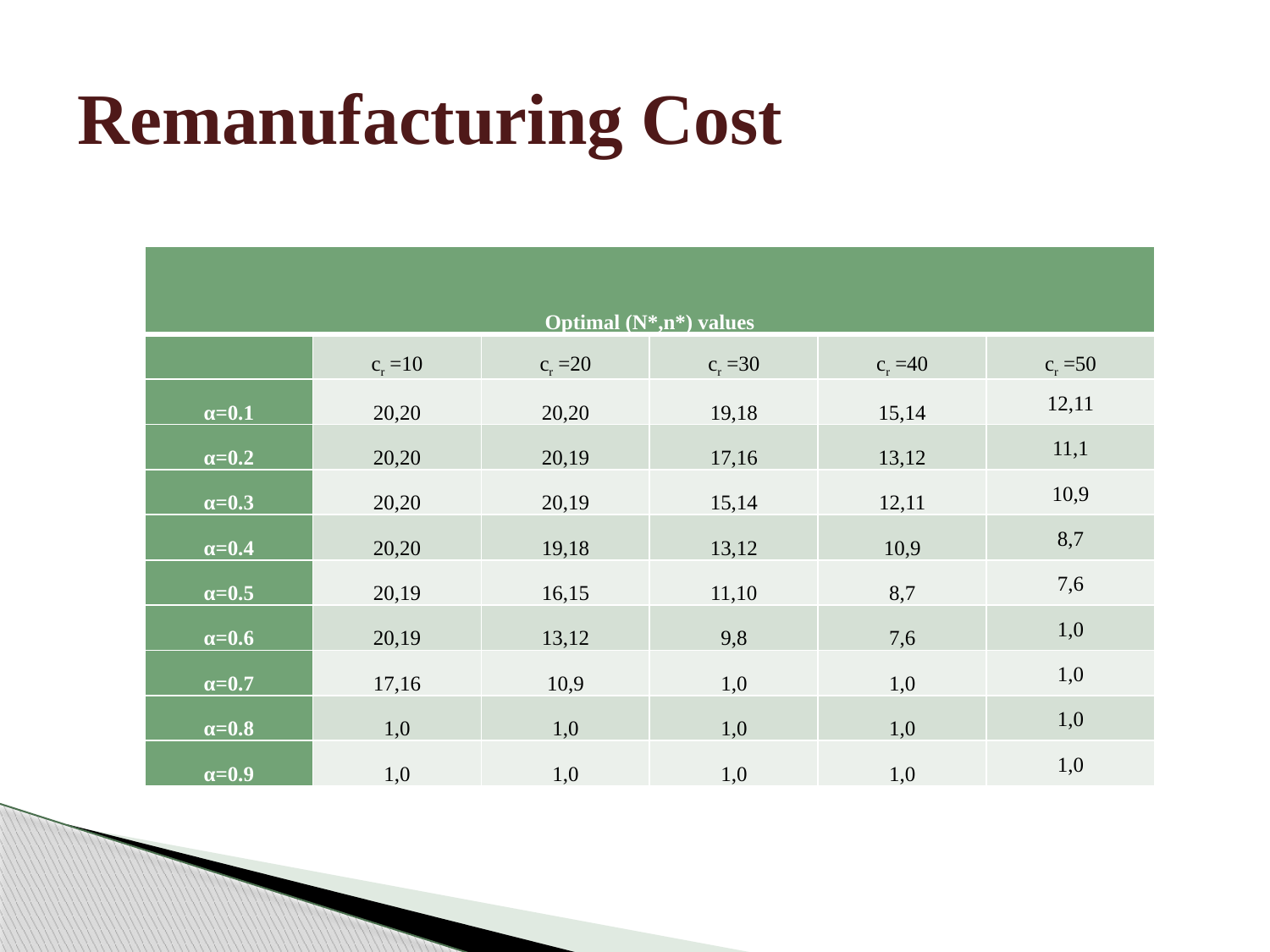

# Remanufacturing Cost
| Optimal (N\*,n\*) values |  |  |  |  |  |
| --- | --- | --- | --- | --- | --- |
|  | cr =10 | cr =20 | cr =30 | cr =40 | cr =50 |
| α=0.1 | 20,20 | 20,20 | 19,18 | 15,14 | 12,11 |
| α=0.2 | 20,20 | 20,19 | 17,16 | 13,12 | 11,1 |
| α=0.3 | 20,20 | 20,19 | 15,14 | 12,11 | 10,9 |
| α=0.4 | 20,20 | 19,18 | 13,12 | 10,9 | 8,7 |
| α=0.5 | 20,19 | 16,15 | 11,10 | 8,7 | 7,6 |
| α=0.6 | 20,19 | 13,12 | 9,8 | 7,6 | 1,0 |
| α=0.7 | 17,16 | 10,9 | 1,0 | 1,0 | 1,0 |
| α=0.8 | 1,0 | 1,0 | 1,0 | 1,0 | 1,0 |
| α=0.9 | 1,0 | 1,0 | 1,0 | 1,0 | 1,0 |